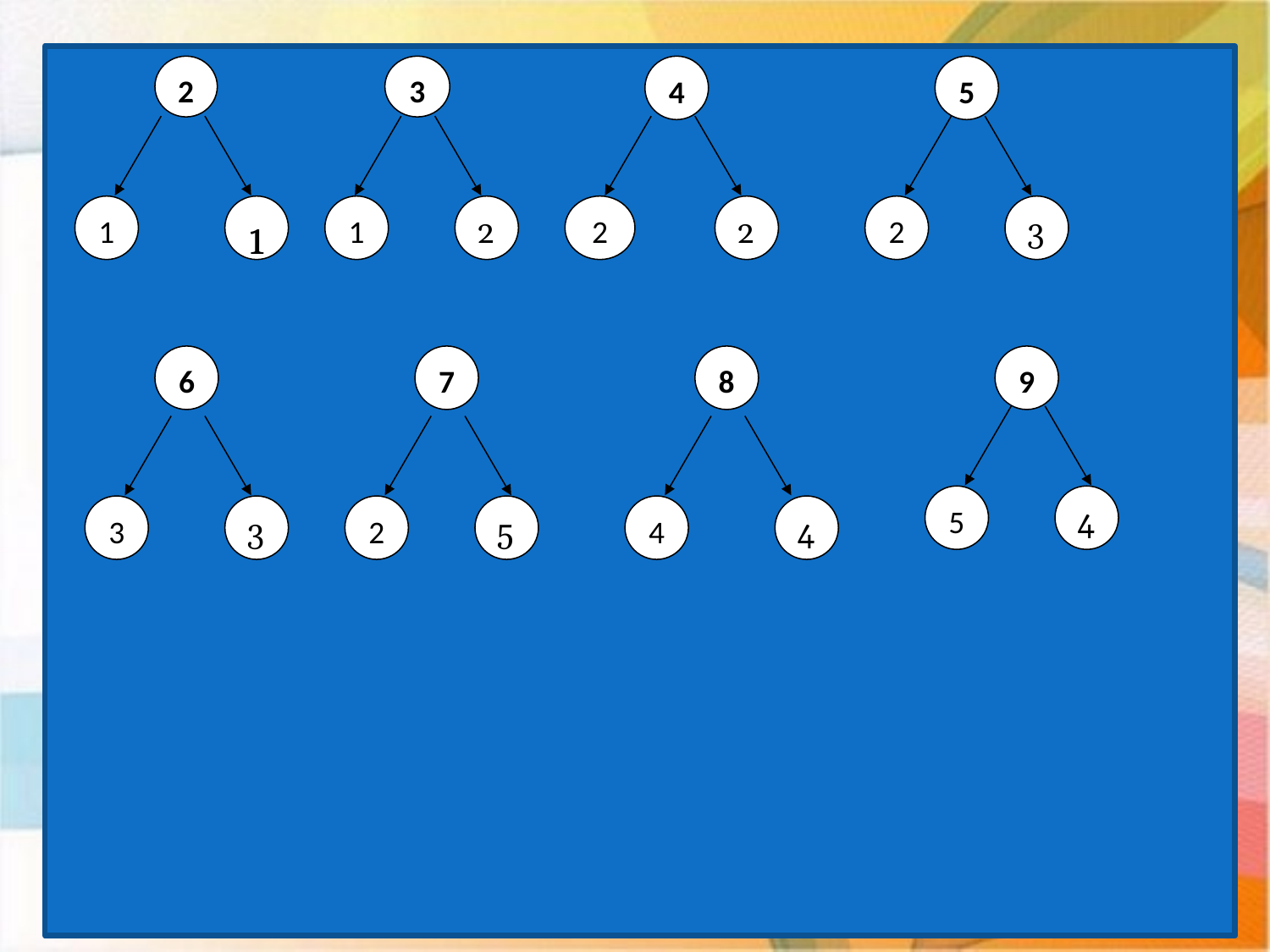

#

2
3
4
5

1
1
1
2
2
2
2
3

6
7
8
9

5
4
3
3
2
5
4
4